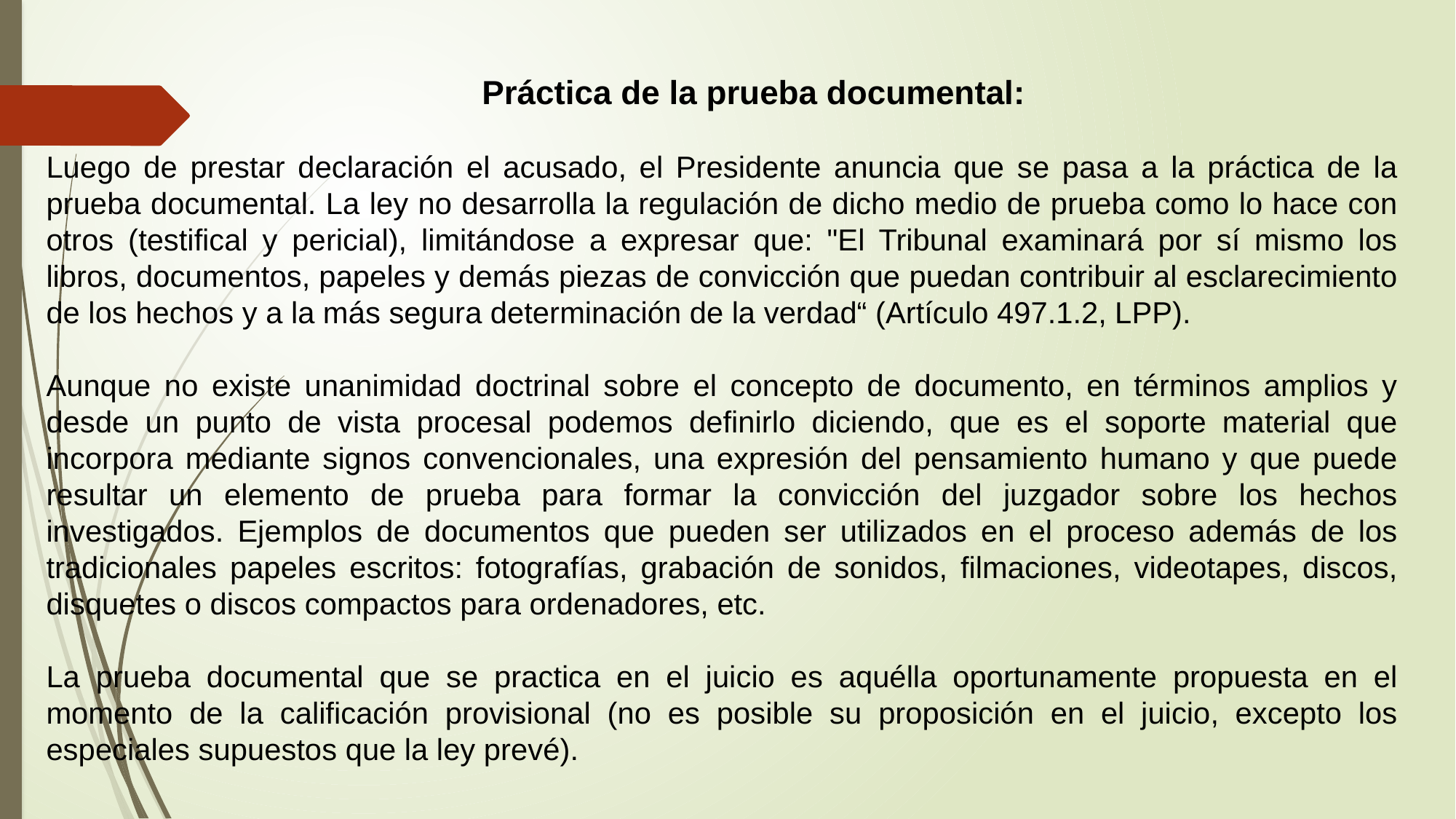

Práctica de la prueba documental:

Luego de prestar declaración el acusado, el Presidente anuncia que se pasa a la práctica de la prueba documental. La ley no desarrolla la regulación de dicho medio de prueba como lo hace con otros (testifical y pericial), limitándose a expresar que: "El Tribunal examinará por sí mismo los libros, documentos, papeles y demás piezas de convicción que puedan contribuir al esclarecimiento de los hechos y a la más segura determinación de la verdad“ (Artículo 497.1.2, LPP).

Aunque no existe unanimidad doctrinal sobre el concepto de documento, en términos amplios y desde un punto de vista procesal podemos definirlo diciendo, que es el soporte material que incorpora mediante signos convencionales, una expresión del pensamiento humano y que puede resultar un elemento de prueba para formar la convicción del juzgador sobre los hechos investigados. Ejemplos de documentos que pueden ser utilizados en el proceso además de los tradicionales papeles escritos: fotografías, grabación de sonidos, filmaciones, videotapes, discos, disquetes o discos compactos para ordenadores, etc.

La prueba documental que se practica en el juicio es aquélla oportunamente propuesta en el momento de la calificación provisional (no es posible su proposición en el juicio, excepto los especiales supuestos que la ley prevé).